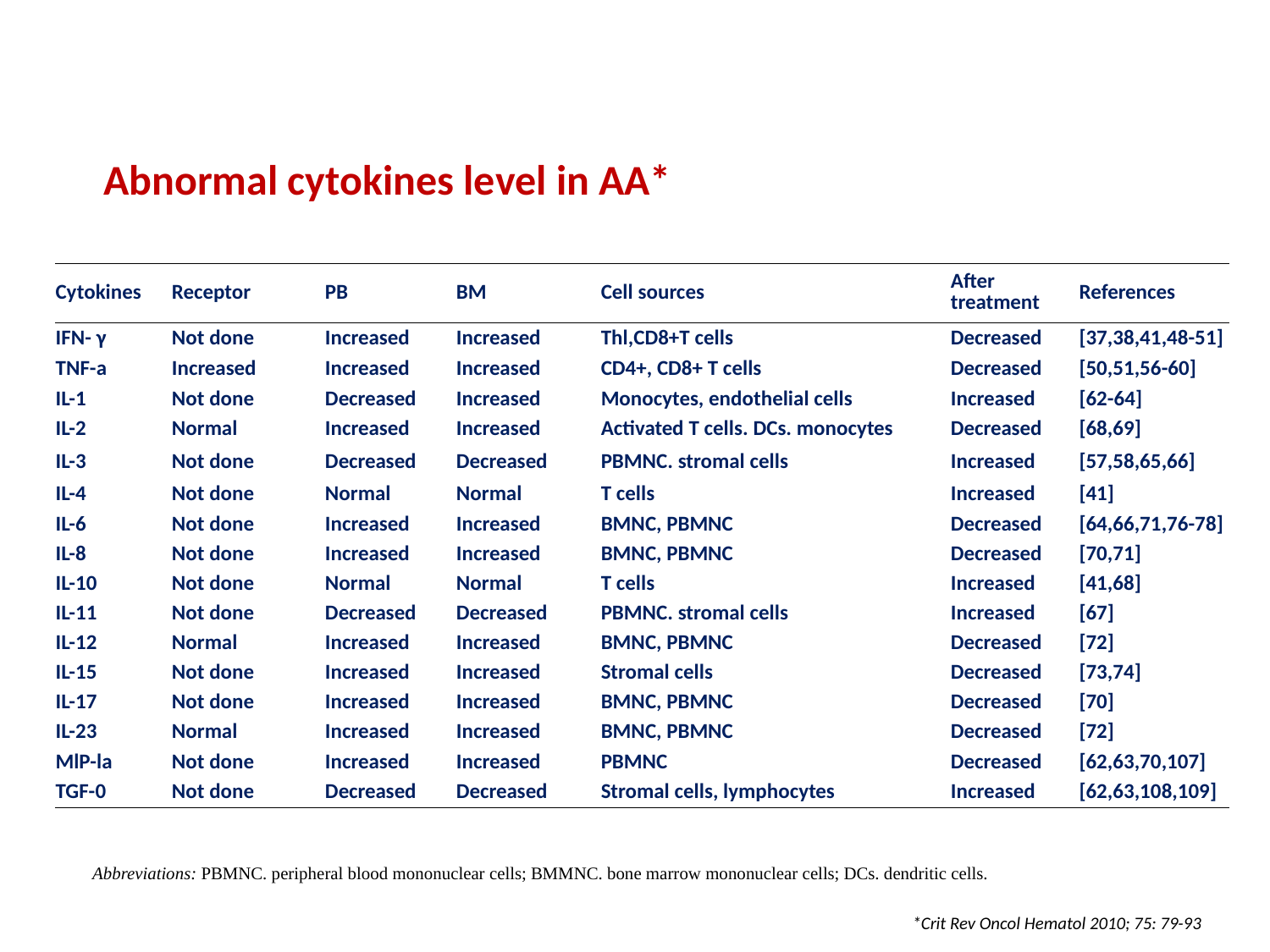

Abnormal cytokines level in AA*
| Cytokines | Receptor | PB | BM | Cell sources | After treatment | References |
| --- | --- | --- | --- | --- | --- | --- |
| IFN- γ | Not done | Increased | Increased | Thl,CD8+T cells | Decreased | [37,38,41,48-51] |
| TNF-a | Increased | Increased | Increased | CD4+, CD8+ T cells | Decreased | [50,51,56-60] |
| IL-1 | Not done | Decreased | Increased | Monocytes, endothelial cells | Increased | [62-64] |
| IL-2 | Normal | Increased | Increased | Activated T cells. DCs. monocytes | Decreased | [68,69] |
| IL-3 | Not done | Decreased | Decreased | PBMNC. stromal cells | Increased | [57,58,65,66] |
| IL-4 | Not done | Normal | Normal | T cells | Increased | [41] |
| IL-6 | Not done | Increased | Increased | BMNC, PBMNC | Decreased | [64,66,71,76-78] |
| IL-8 | Not done | Increased | Increased | BMNC, PBMNC | Decreased | [70,71] |
| IL-10 | Not done | Normal | Normal | T cells | Increased | [41,68] |
| IL-11 | Not done | Decreased | Decreased | PBMNC. stromal cells | Increased | [67] |
| IL-12 | Normal | Increased | Increased | BMNC, PBMNC | Decreased | [72] |
| IL-15 | Not done | Increased | Increased | Stromal cells | Decreased | [73,74] |
| IL-17 | Not done | Increased | Increased | BMNC, PBMNC | Decreased | [70] |
| IL-23 | Normal | Increased | Increased | BMNC, PBMNC | Decreased | [72] |
| MlP-la | Not done | Increased | Increased | PBMNC | Decreased | [62,63,70,107] |
| TGF-0 | Not done | Decreased | Decreased | Stromal cells, lymphocytes | Increased | [62,63,108,109] |
|  |  |  |  |  |  |  |
Abbreviations: PBMNC. peripheral blood mononuclear cells; BMMNC. bone marrow mononuclear cells; DCs. dendritic cells.
*Crit Rev Oncol Hematol 2010; 75: 79-93